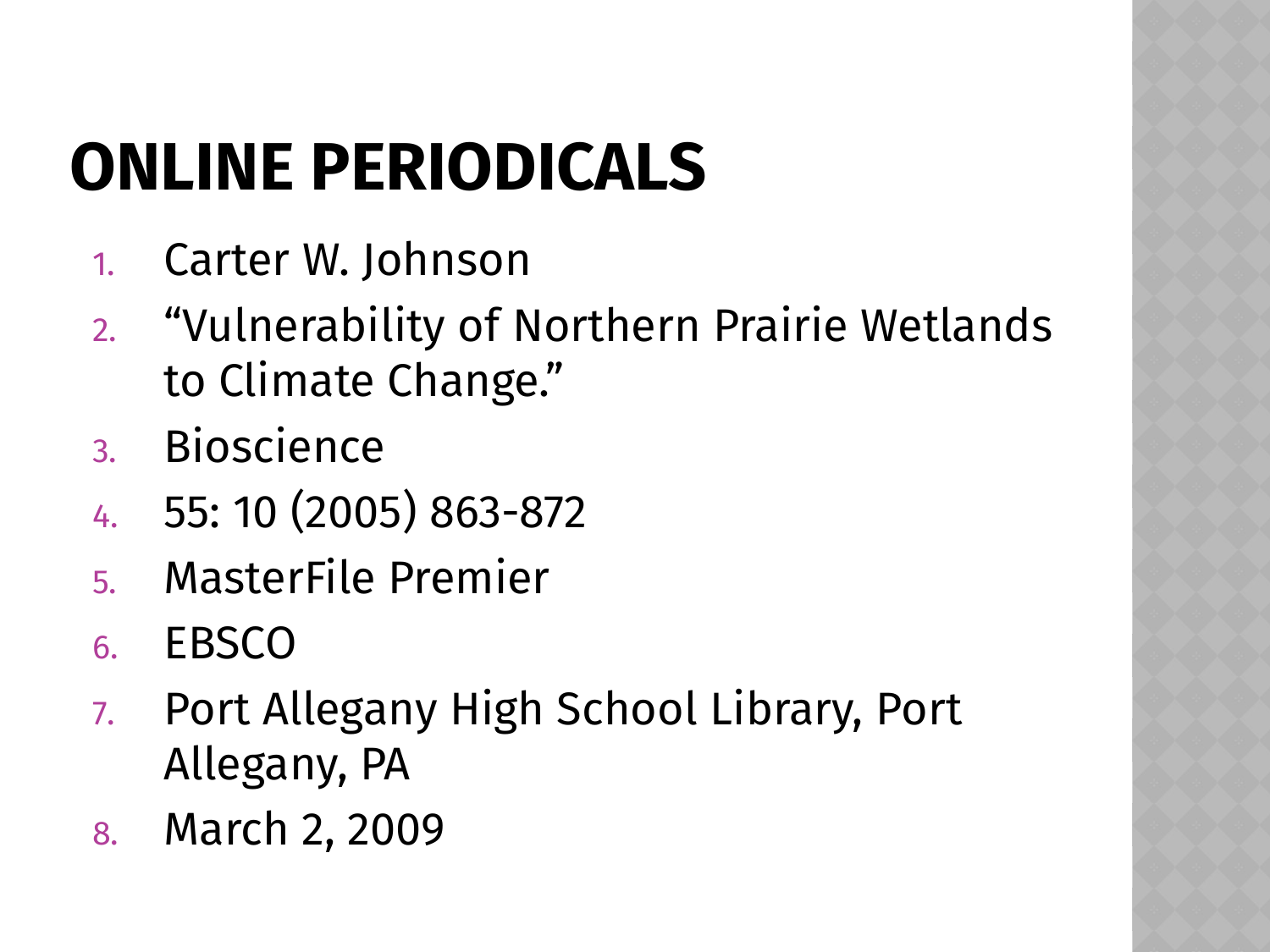

# Online periodicals
Carter W. Johnson
“Vulnerability of Northern Prairie Wetlands to Climate Change.”
Bioscience
55: 10 (2005) 863-872
MasterFile Premier
EBSCO
Port Allegany High School Library, Port Allegany, PA
March 2, 2009